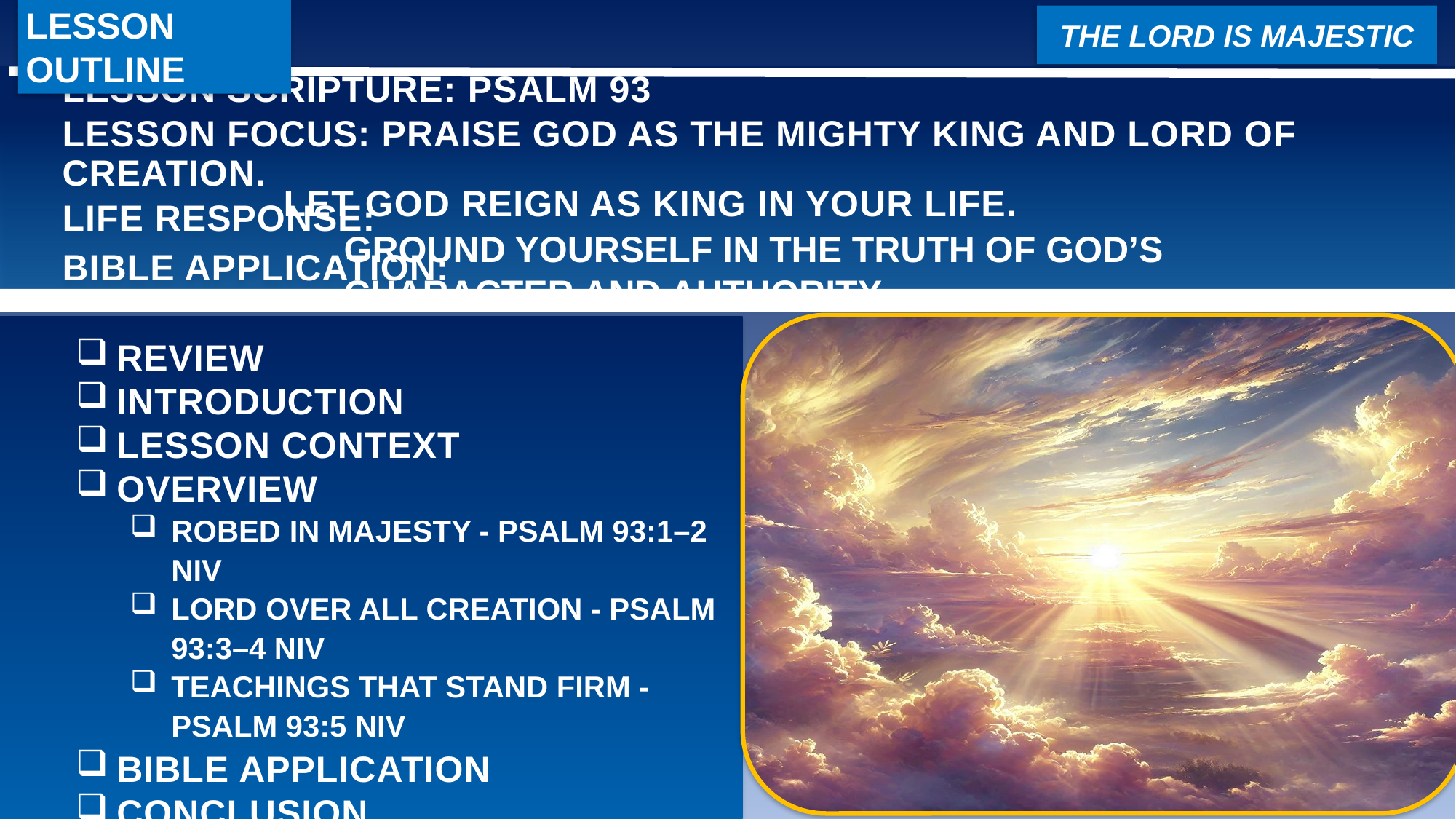

LESSON OUTLINE
The Lord Is Majestic
Lesson Scripture: Psalm 93
Lesson Focus: Praise God as the mighty king and Lord of creation.
Life Response:
Bible Application:

Let God reign as king in your life.
Ground yourself in the truth of God’s character and authority.

Review
Introduction
Lesson Context
Overview
Robed in Majesty - Psalm 93:1–2 niv
Lord Over All Creation - Psalm 93:3–4 niv
Teachings That Stand Firm - Psalm 93:5 niv
Bible Application
Conclusion
Question & Answers